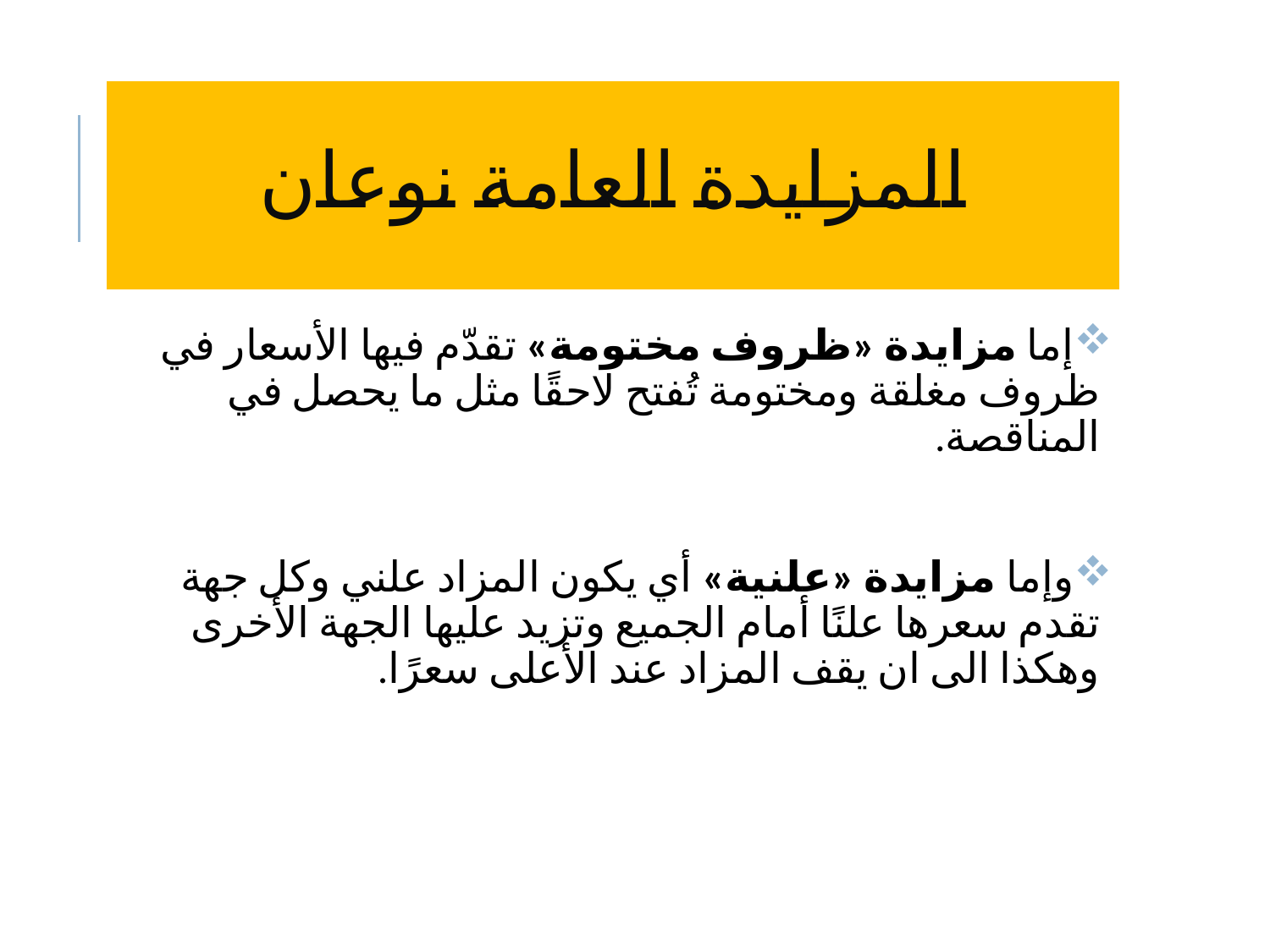

# المزايدة العامة نوعان
إما مزايدة «ظروف مختومة» تقدّم فيها الأسعار في ظروف مغلقة ومختومة تُفتح لاحقًا مثل ما يحصل في المناقصة.

وإما مزايدة «علنية» أي يكون المزاد علني وكل جهة تقدم سعرها علنًا أمام الجميع وتزيد عليها الجهة الأخرى وهكذا الى ان يقف المزاد عند الأعلى سعرًا.